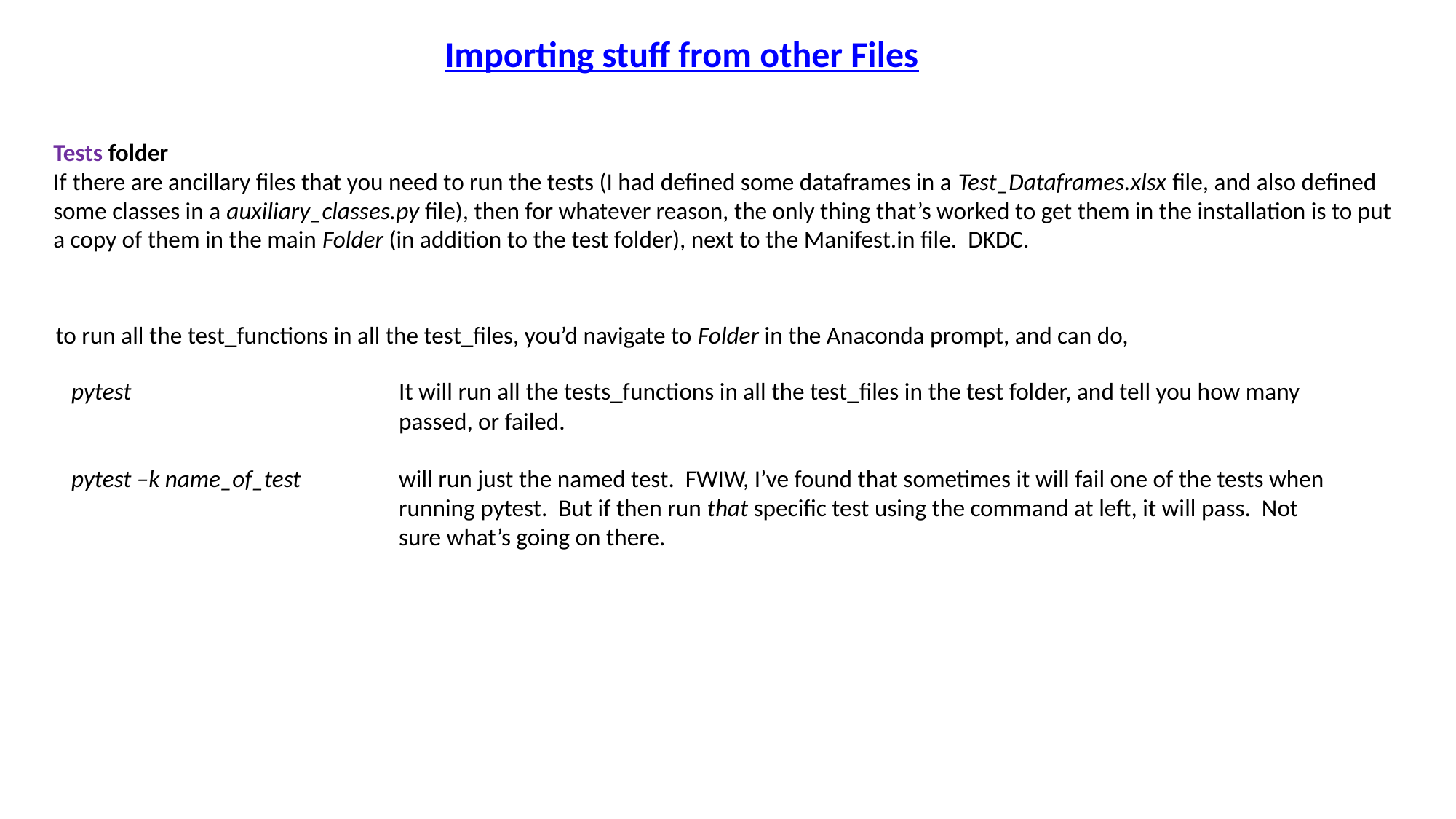

Importing stuff from other Files
Tests folder
If there are ancillary files that you need to run the tests (I had defined some dataframes in a Test_Dataframes.xlsx file, and also defined some classes in a auxiliary_classes.py file), then for whatever reason, the only thing that’s worked to get them in the installation is to put a copy of them in the main Folder (in addition to the test folder), next to the Manifest.in file.  DKDC.
to run all the test_functions in all the test_files, you’d navigate to Folder in the Anaconda prompt, and can do,
pytest			It will run all the tests_functions in all the test_files in the test folder, and tell you how many
			passed, or failed.

pytest –k name_of_test	will run just the named test.  FWIW, I’ve found that sometimes it will fail one of the tests when
			running pytest.  But if then run that specific test using the command at left, it will pass.  Not
			sure what’s going on there.